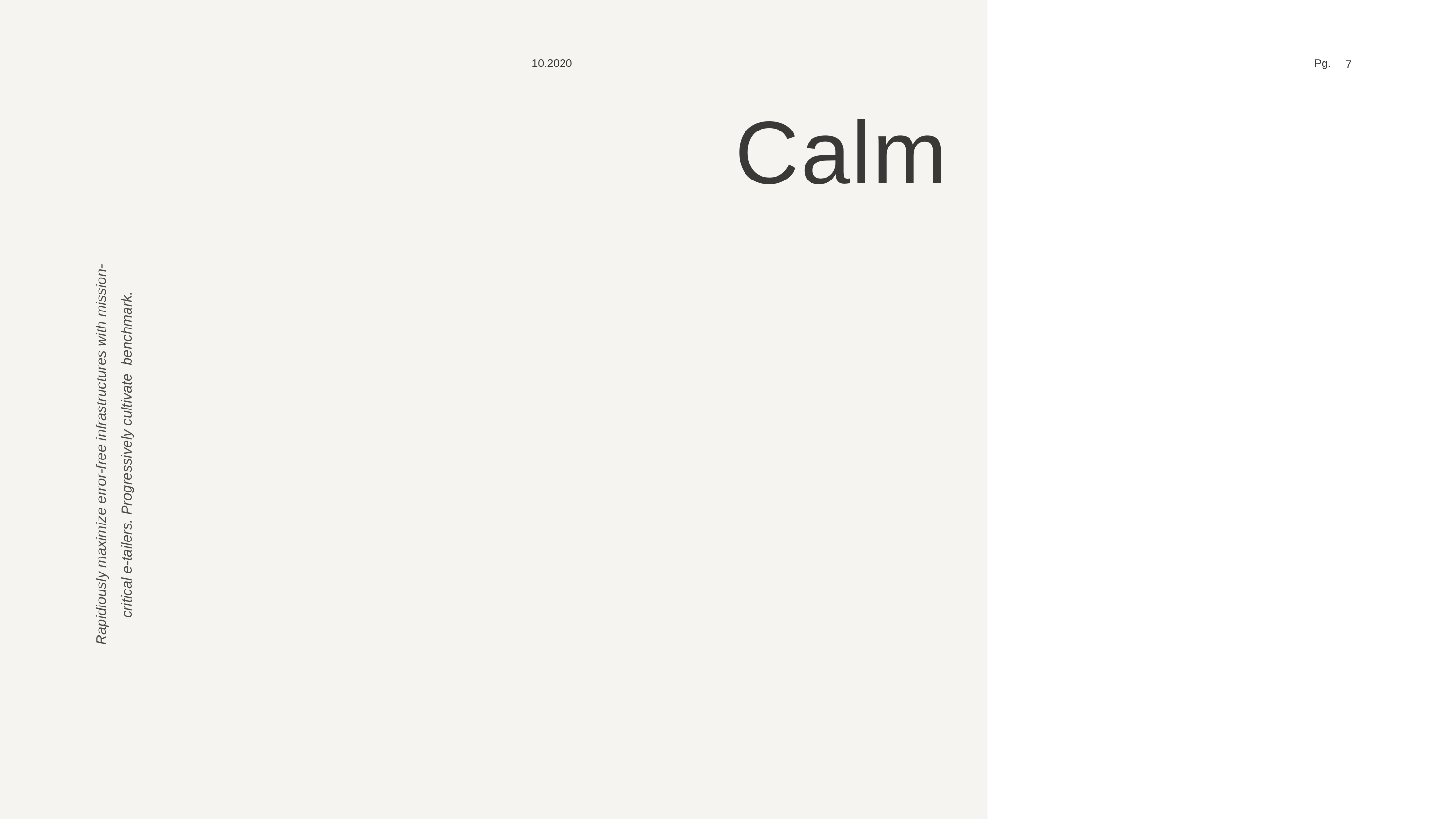

Calm

Rapidiously maximize error-free infrastructures with mission-critical e-tailers. Progressively cultivate  benchmark.